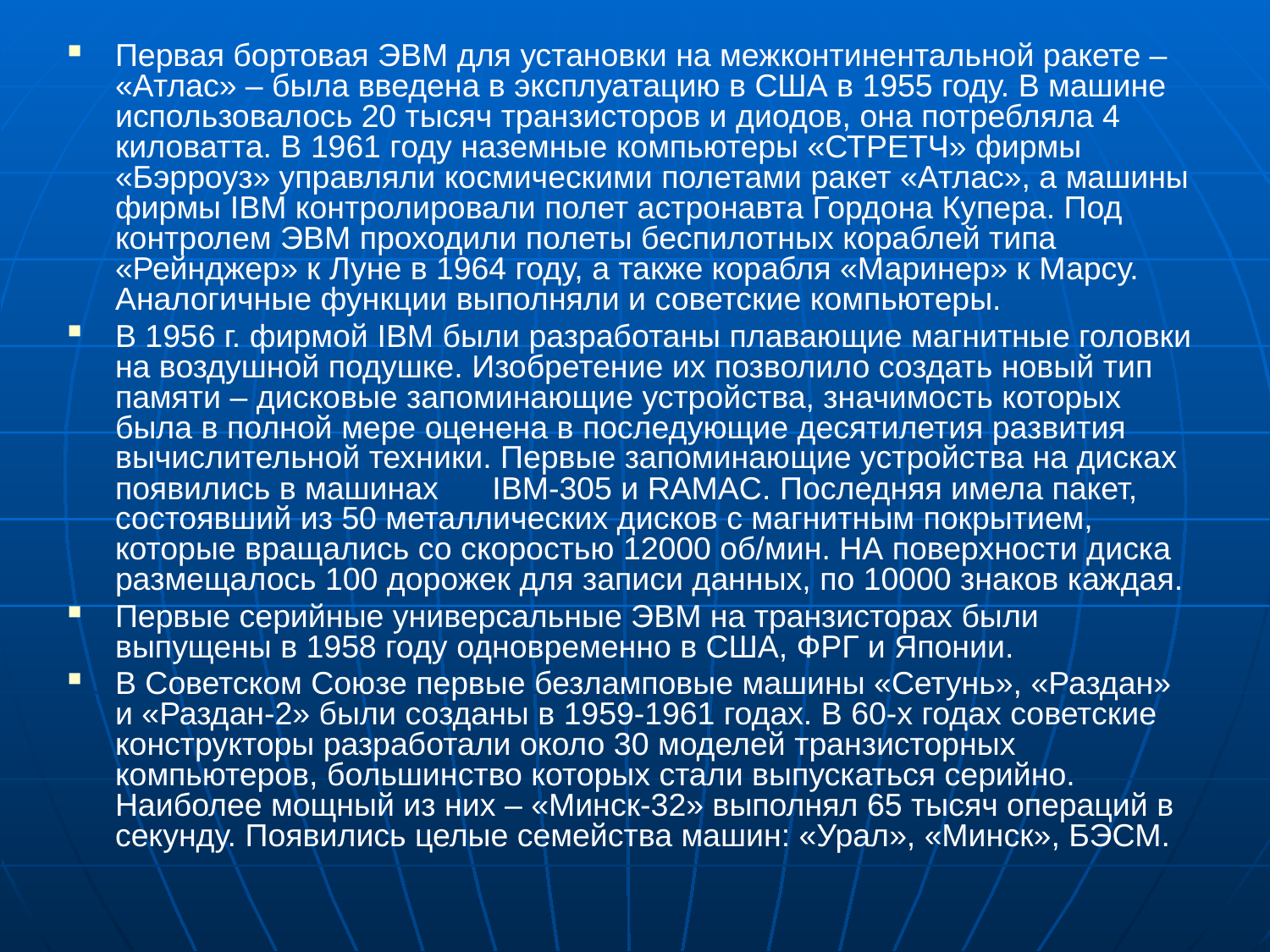

Первая бортовая ЭВМ для установки на межконтинентальной ракете – «Атлас» – была введена в эксплуатацию в США в 1955 году. В машине использовалось 20 тысяч транзисторов и диодов, она потребляла 4 киловатта. В 1961 году наземные компьютеры «СТРЕТЧ» фирмы «Бэрроуз» управляли космическими полетами ракет «Атлас», а машины фирмы IBM контролировали полет астронавта Гордона Купера. Под контролем ЭВМ проходили полеты беспилотных кораблей типа «Рейнджер» к Луне в 1964 году, а также корабля «Маринер» к Марсу. Аналогичные функции выполняли и советские компьютеры.
В 1956 г. фирмой IBM были разработаны плавающие магнитные головки на воздушной подушке. Изобретение их позволило создать новый тип памяти – дисковые запоминающие устройства, значимость которых была в полной мере оценена в последующие десятилетия развития вычислительной техники. Первые запоминающие устройства на дисках появились в машинах      IBM-305 и RAMAC. Последняя имела пакет, состоявший из 50 металлических дисков с магнитным покрытием, которые вращались со скоростью 12000 об/мин. НА поверхности диска размещалось 100 дорожек для записи данных, по 10000 знаков каждая.
Первые серийные универсальные ЭВМ на транзисторах были выпущены в 1958 году одновременно в США, ФРГ и Японии.
В Советском Союзе первые безламповые машины «Сетунь», «Раздан» и «Раздан‑2» были созданы в 1959‑1961 годах. В 60-х годах советские конструкторы разработали около 30 моделей транзисторных компьютеров, большинство которых стали выпускаться серийно. Наиболее мощный из них – «Минск‑32» выполнял 65 тысяч операций в секунду. Появились целые семейства машин: «Урал», «Минск», БЭСМ.